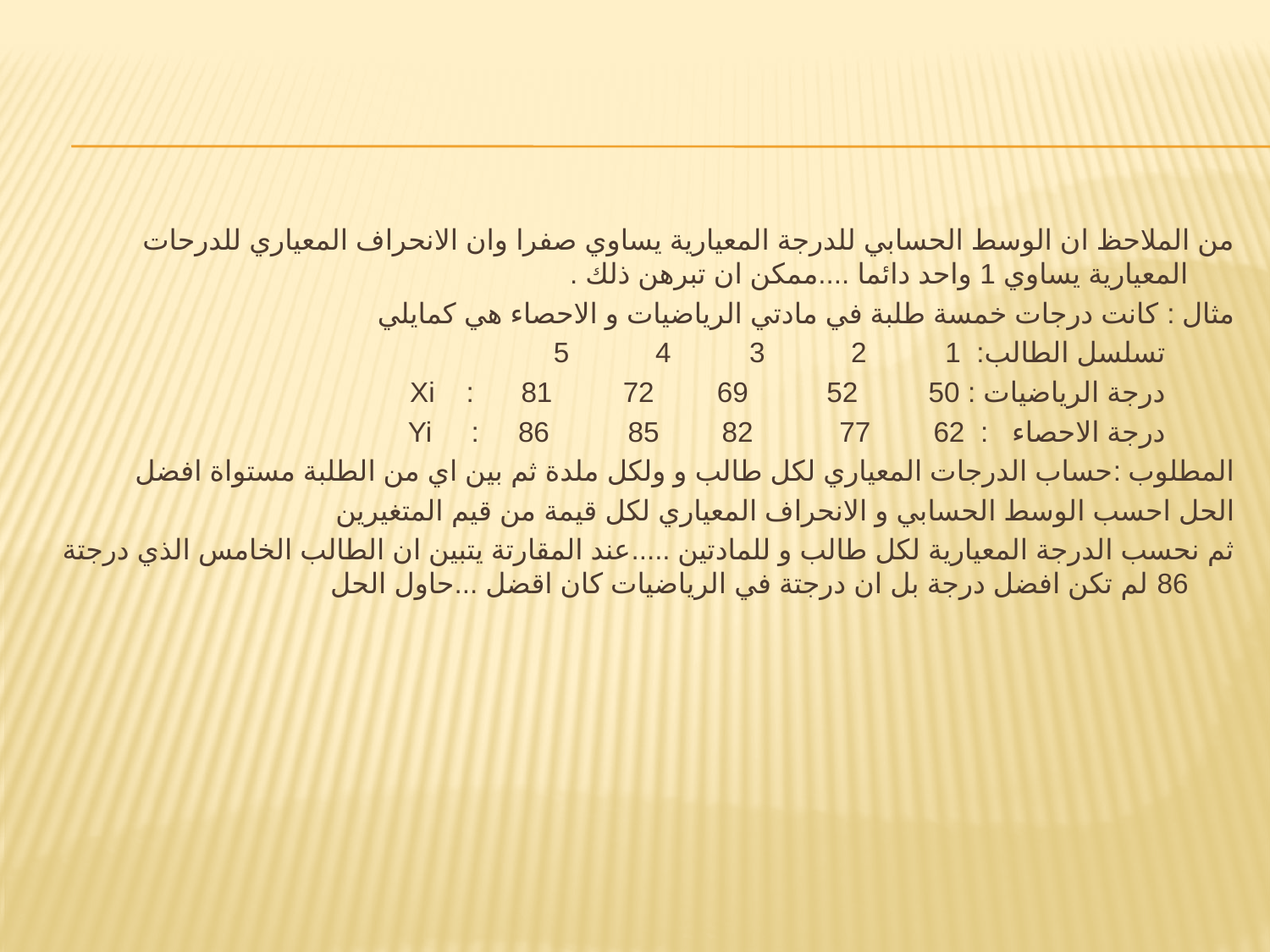

#
من الملاحظ ان الوسط الحسابي للدرجة المعيارية يساوي صفرا وان الانحراف المعياري للدرحات المعيارية يساوي 1 واحد دائما ....ممكن ان تبرهن ذلك .
مثال : كانت درجات خمسة طلبة في مادتي الرياضيات و الاحصاء هي كمايلي
         تسلسل الطالب:  1          2           3          4           5
         درجة الرياضيات : 50         52          69        72         81      :    Xi
         درجة الاحصاء   :  62        77           82        85          86     :     Yi
المطلوب :حساب الدرجات المعياري لكل طالب و ولكل ملدة ثم بين اي من الطلبة مستواة افضل
الحل احسب الوسط الحسابي و الانحراف المعياري لكل قيمة من قيم المتغيرين
ثم نحسب الدرجة المعيارية لكل طالب و للمادتين .....عند المقارتة يتبين ان الطالب الخامس الذي درجتة 86 لم تكن افضل درجة بل ان درجتة في الرياضيات كان اقضل ...حاول الحل